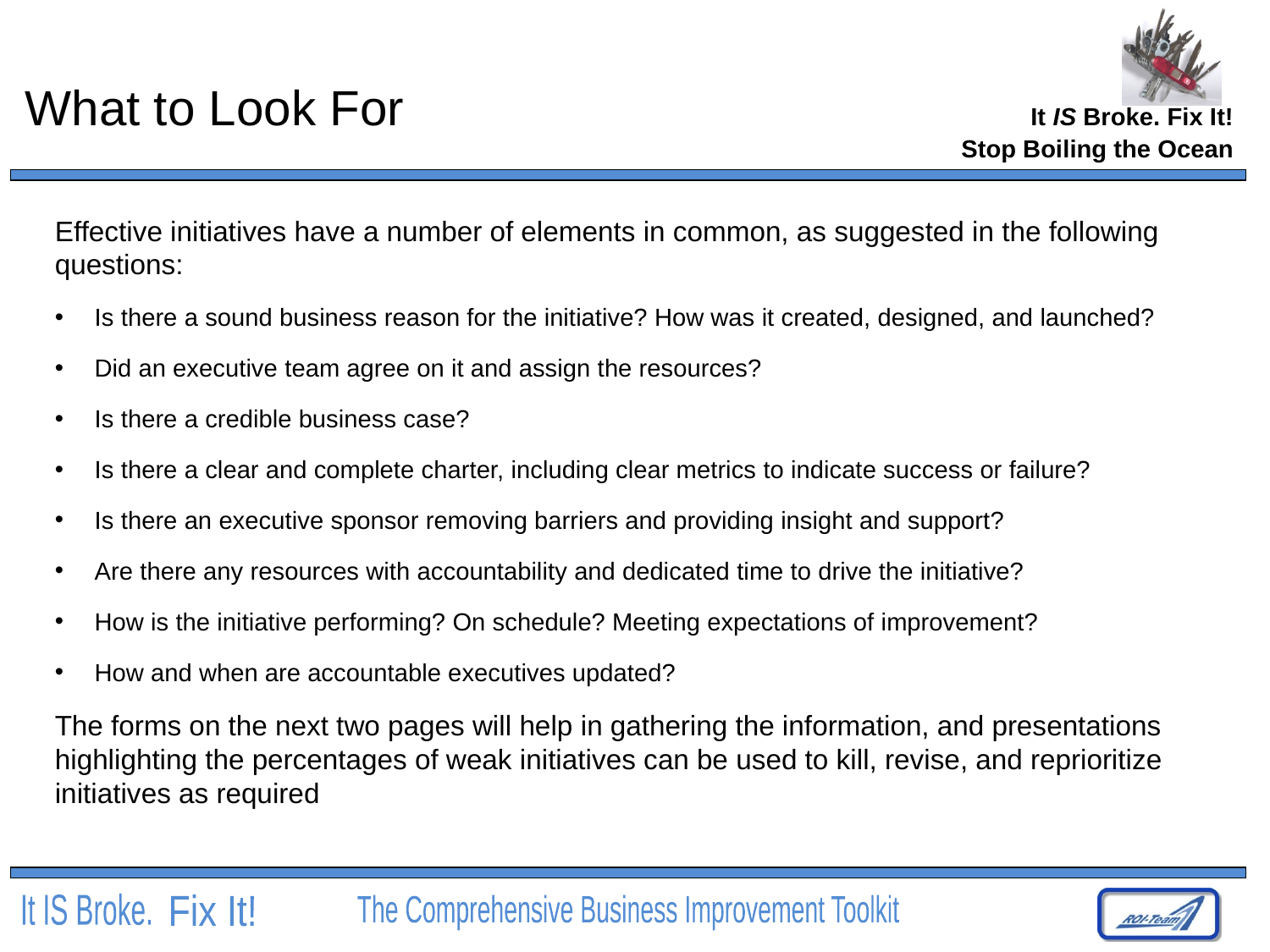

# What to Look For
Stop Boiling the Ocean
Effective initiatives have a number of elements in common, as suggested in the following questions:
Is there a sound business reason for the initiative? How was it created, designed, and launched?
Did an executive team agree on it and assign the resources?
Is there a credible business case?
Is there a clear and complete charter, including clear metrics to indicate success or failure?
Is there an executive sponsor removing barriers and providing insight and support?
Are there any resources with accountability and dedicated time to drive the initiative?
How is the initiative performing? On schedule? Meeting expectations of improvement?
How and when are accountable executives updated?
The forms on the next two pages will help in gathering the information, and presentations highlighting the percentages of weak initiatives can be used to kill, revise, and reprioritize initiatives as required